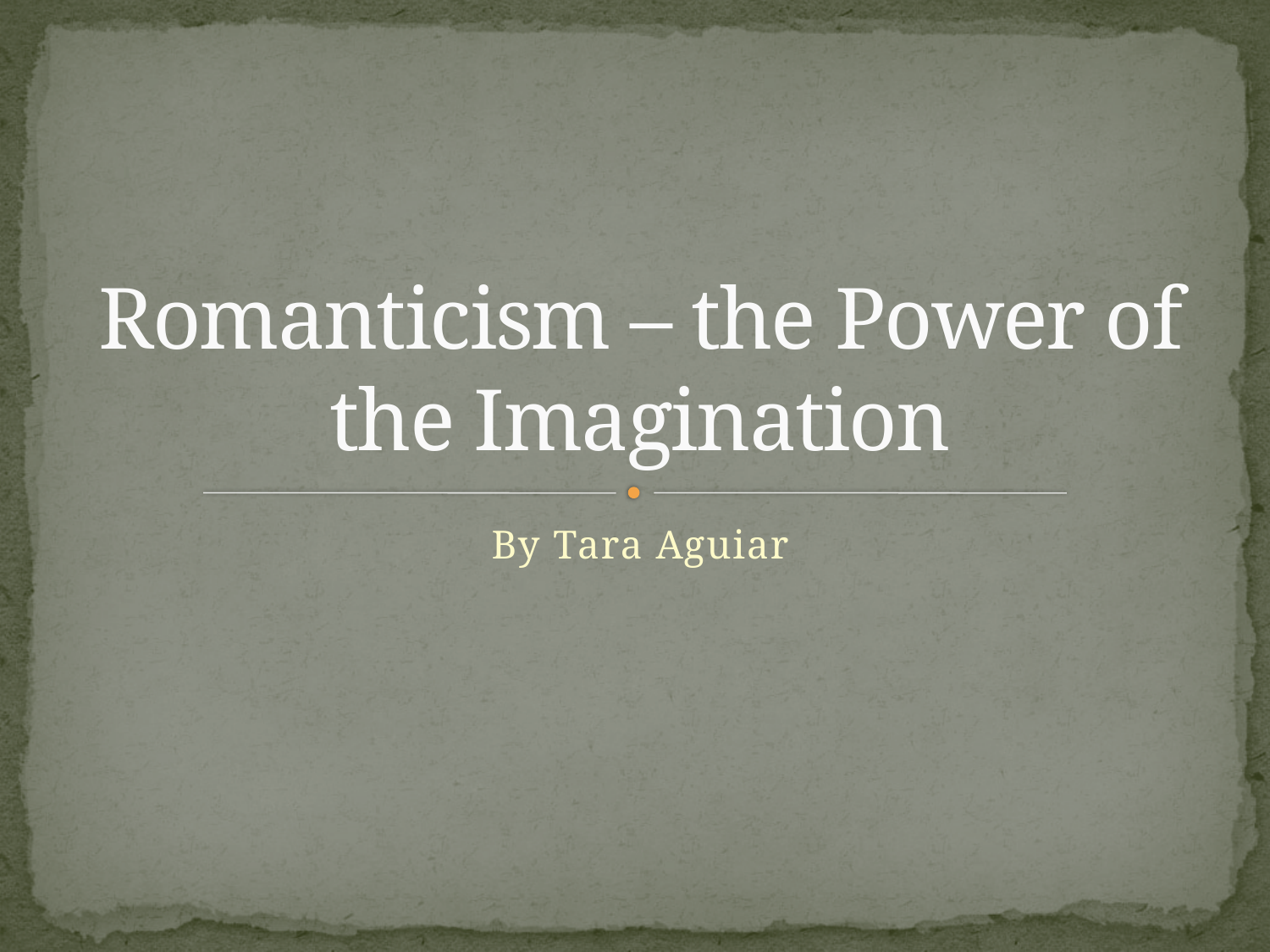

# Romanticism – the Power of the Imagination
By Tara Aguiar